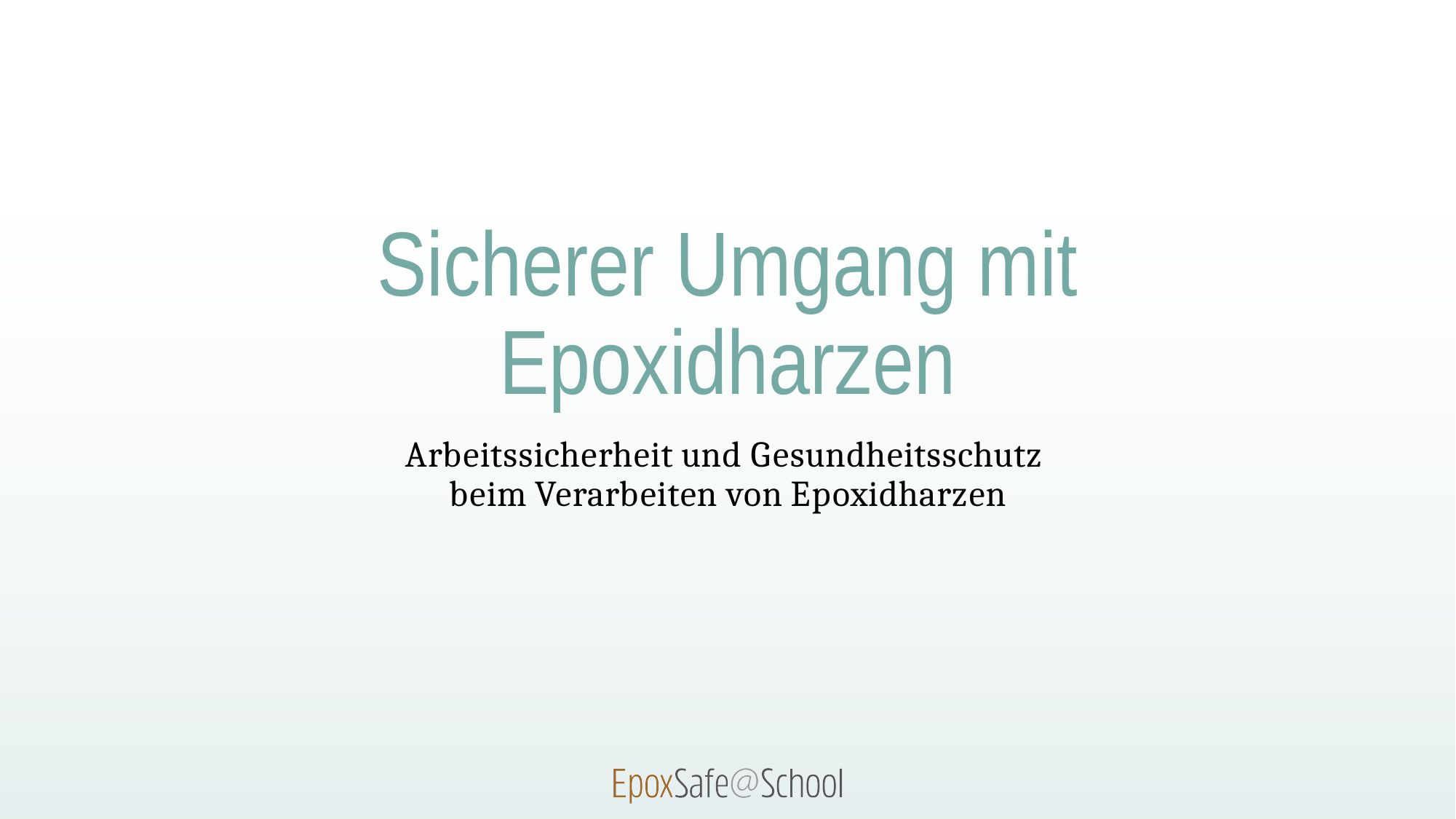

# Sicherer Umgang mit Epoxidharzen
Arbeitssicherheit und Gesundheitsschutz
beim Verarbeiten von Epoxidharzen